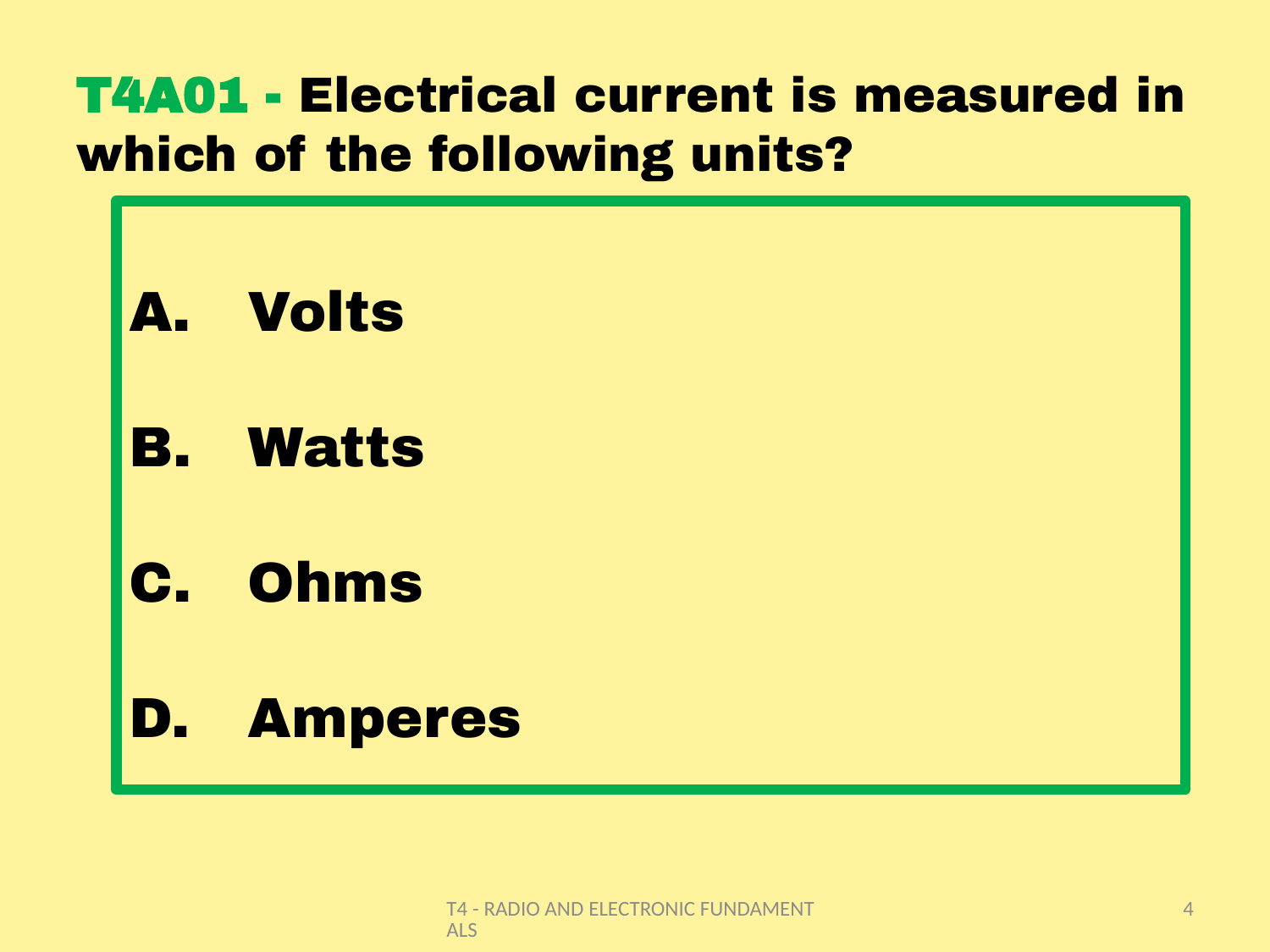

# T4A01 - Electrical current is measured in which of the following units?
Volts
Watts
Ohms
Amperes

T4 - RADIO AND ELECTRONIC FUNDAMENTALS
4